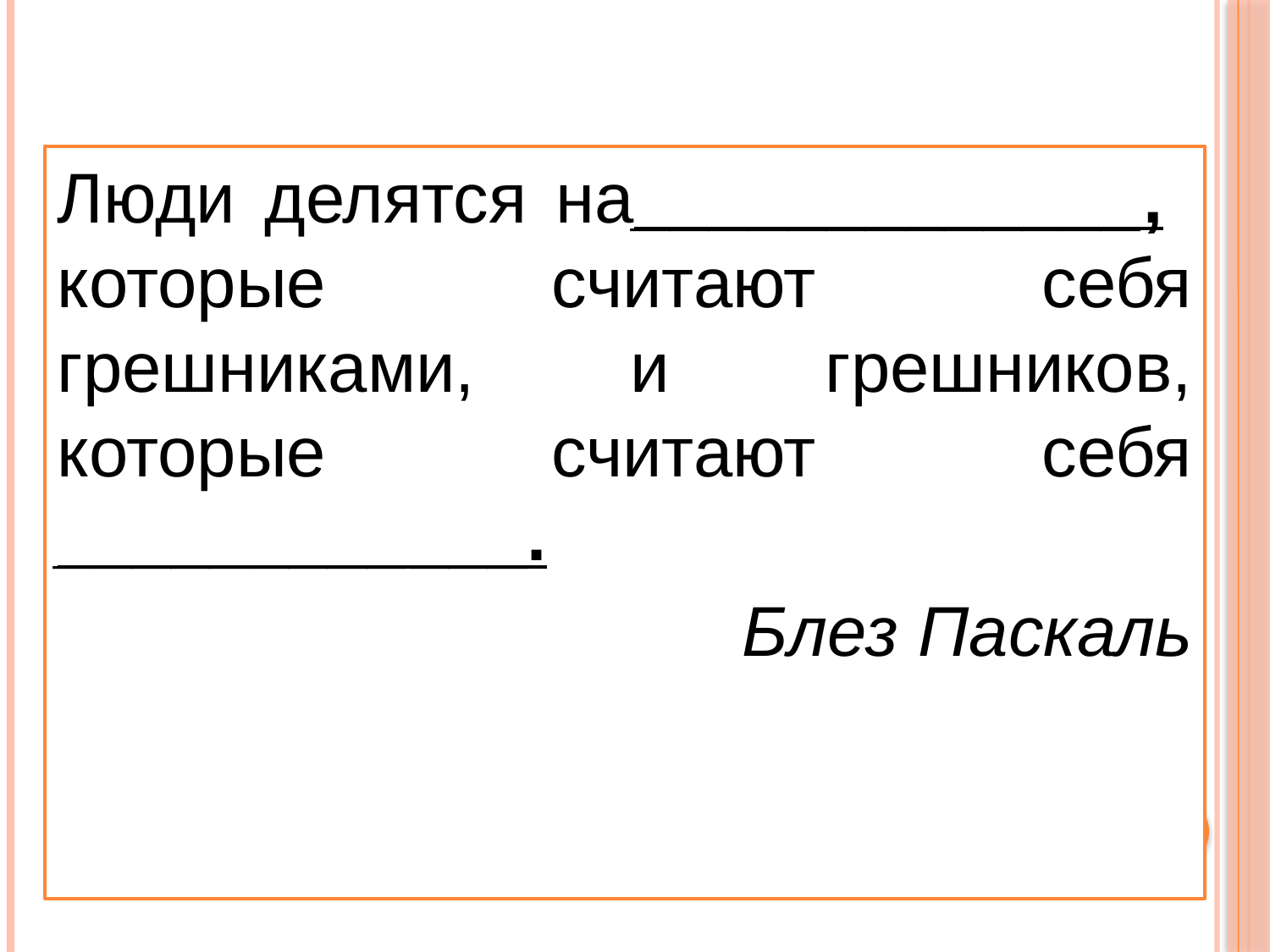

Люди делятся на_____________,  которые считают себя грешниками, и грешников, которые считают себя ____________.
Блез Паскаль